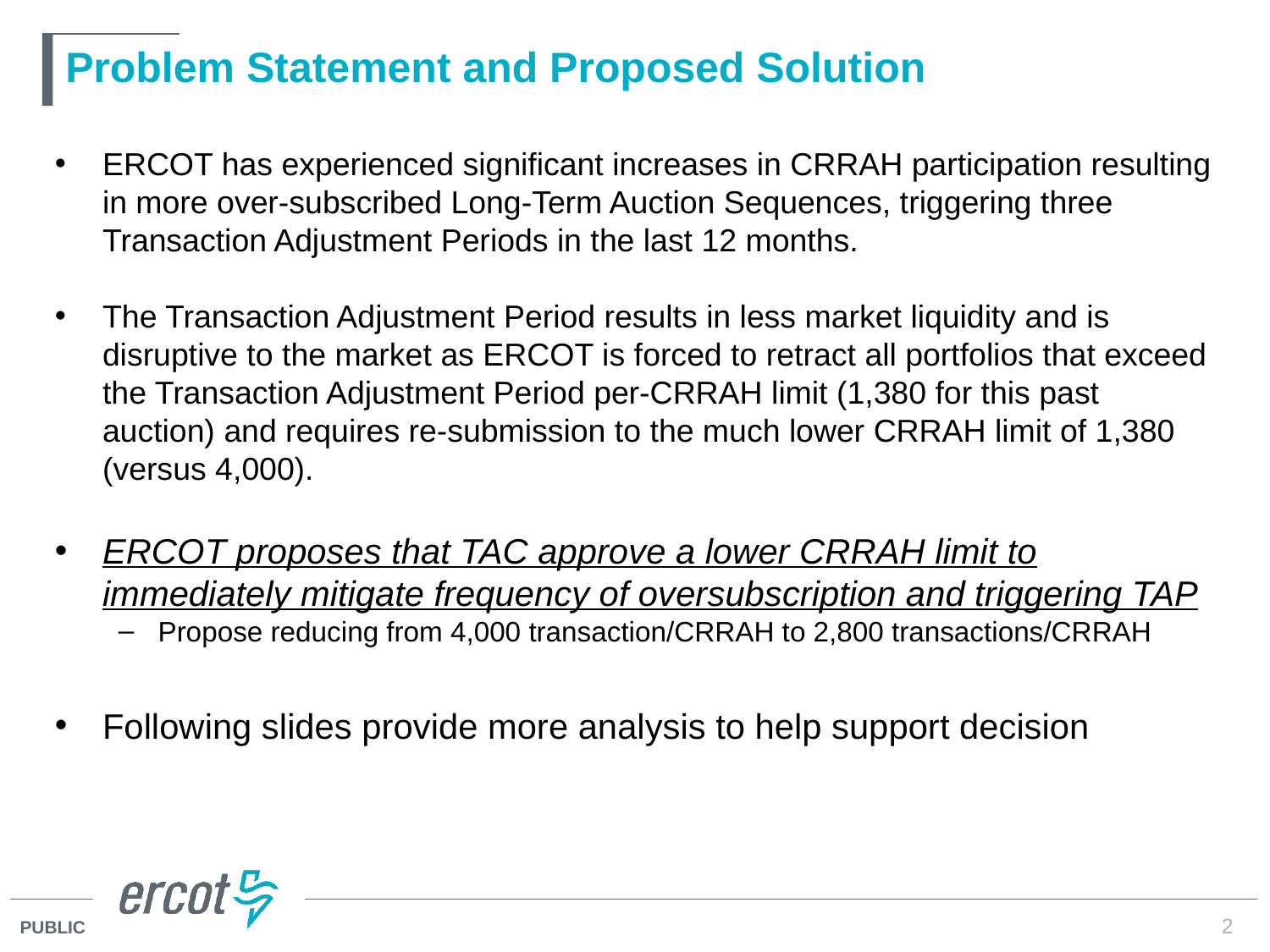

# Problem Statement and Proposed Solution
ERCOT has experienced significant increases in CRRAH participation resulting in more over-subscribed Long-Term Auction Sequences, triggering three Transaction Adjustment Periods in the last 12 months.

The Transaction Adjustment Period results in less market liquidity and is disruptive to the market as ERCOT is forced to retract all portfolios that exceed the Transaction Adjustment Period per-CRRAH limit (1,380 for this past auction) and requires re-submission to the much lower CRRAH limit of 1,380 (versus 4,000).

ERCOT proposes that TAC approve a lower CRRAH limit to immediately mitigate frequency of oversubscription and triggering TAP
Propose reducing from 4,000 transaction/CRRAH to 2,800 transactions/CRRAH

Following slides provide more analysis to help support decision
2